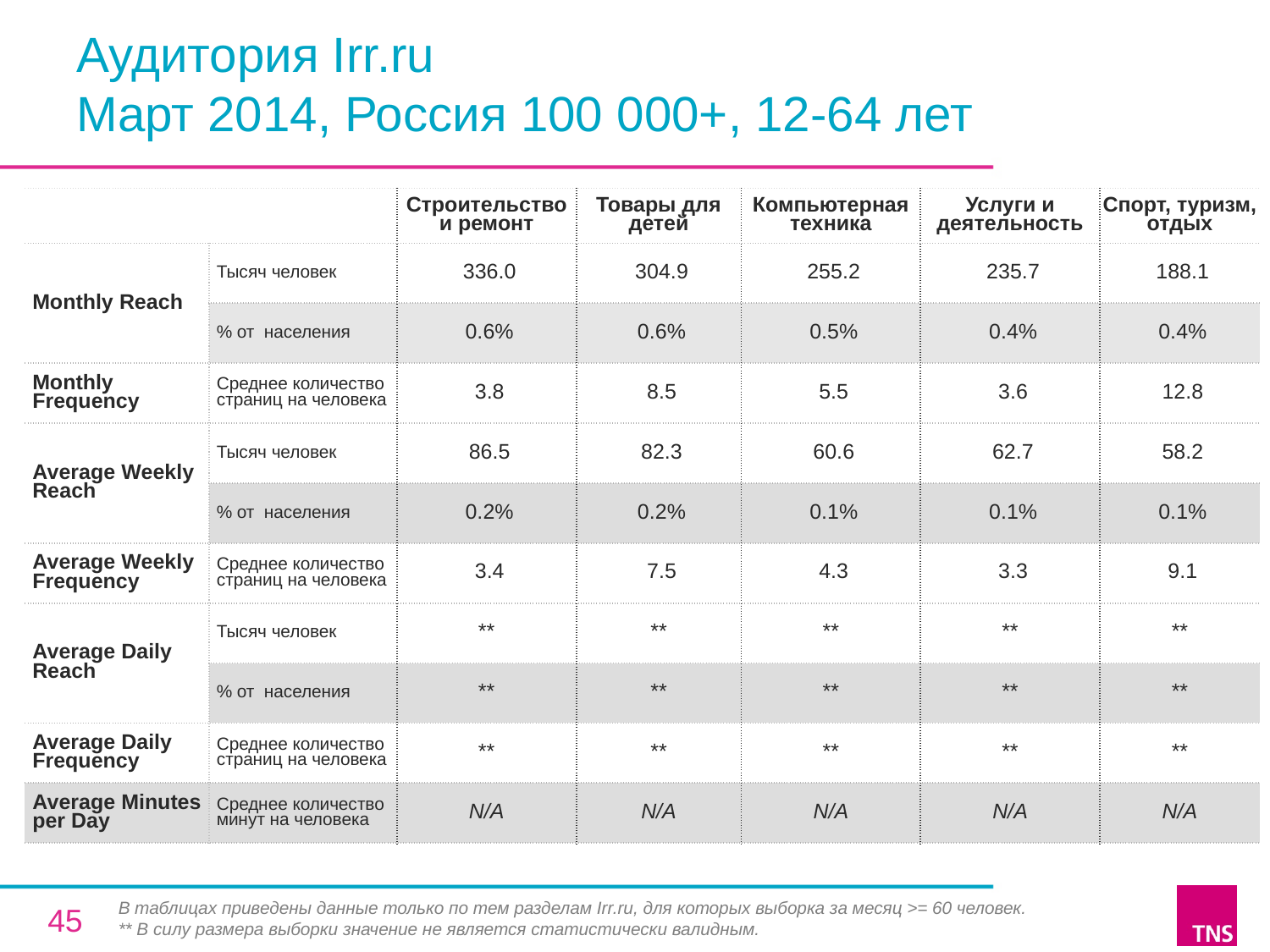

# Аудитория Irr.ru Март 2014, Россия 100 000+, 12-64 лет
|  |  | Строительство и ремонт | Товары для детей | Компьютерная техника | Услуги и деятельность | Спорт, туризм, отдых |
| --- | --- | --- | --- | --- | --- | --- |
| Monthly Reach | Тысяч человек | 336.0 | 304.9 | 255.2 | 235.7 | 188.1 |
|  | % от населения | 0.6% | 0.6% | 0.5% | 0.4% | 0.4% |
| Monthly Frequency | Среднее количество страниц на человека | 3.8 | 8.5 | 5.5 | 3.6 | 12.8 |
| Average Weekly Reach | Тысяч человек | 86.5 | 82.3 | 60.6 | 62.7 | 58.2 |
|  | % от населения | 0.2% | 0.2% | 0.1% | 0.1% | 0.1% |
| Average Weekly Frequency | Среднее количество страниц на человека | 3.4 | 7.5 | 4.3 | 3.3 | 9.1 |
| Average Daily Reach | Тысяч человек | \*\* | \*\* | \*\* | \*\* | \*\* |
|  | % от населения | \*\* | \*\* | \*\* | \*\* | \*\* |
| Average Daily Frequency | Среднее количество страниц на человека | \*\* | \*\* | \*\* | \*\* | \*\* |
| Average Minutes per Day | Среднее количество минут на человека | N/A | N/A | N/A | N/A | N/A |
В таблицах приведены данные только по тем разделам Irr.ru, для которых выборка за месяц >= 60 человек.
** В силу размера выборки значение не является статистически валидным.
45